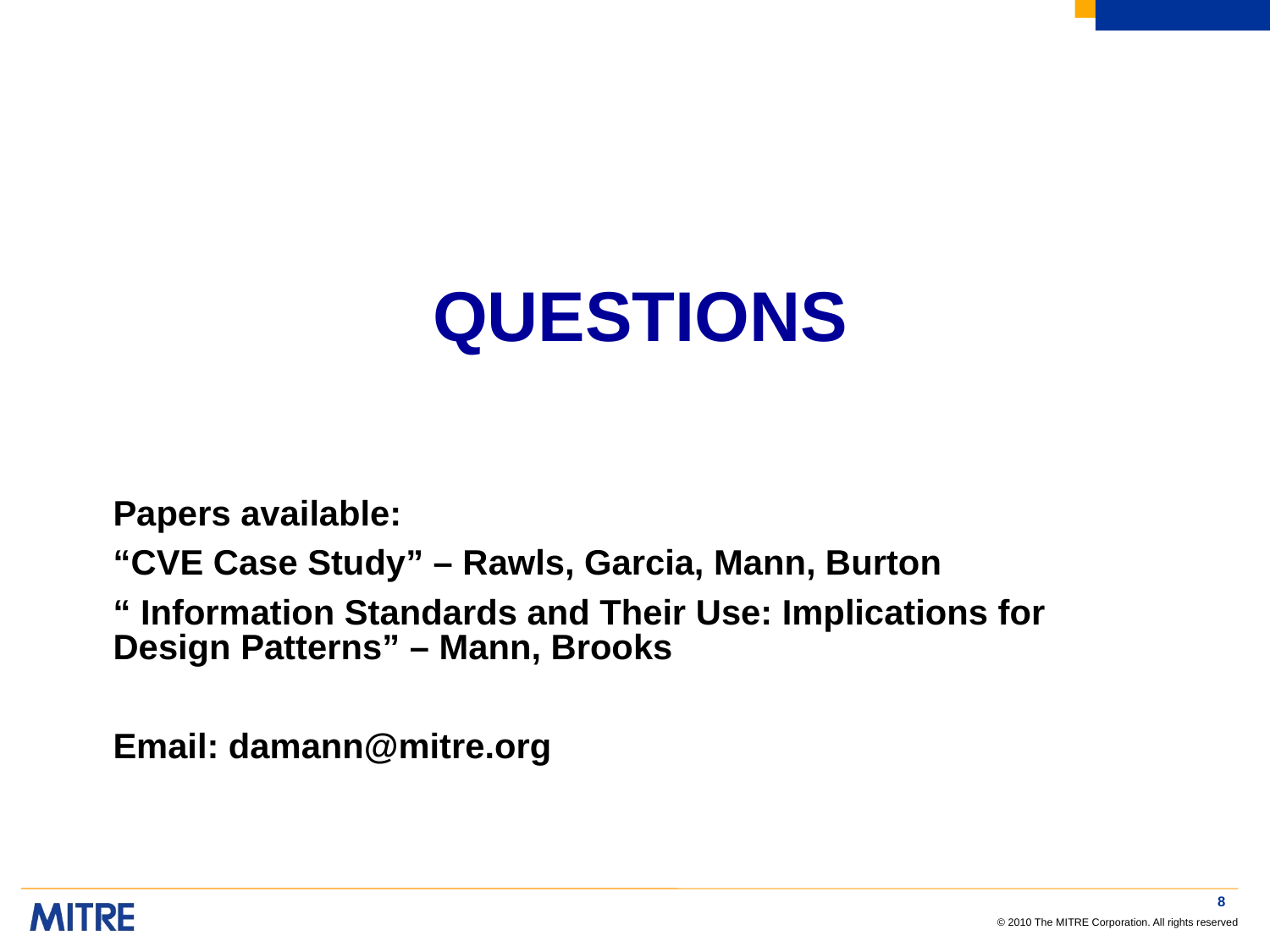

# questions
Papers available:
“CVE Case Study” – Rawls, Garcia, Mann, Burton
“ Information Standards and Their Use: Implications for Design Patterns” – Mann, Brooks

Email: damann@mitre.org
8